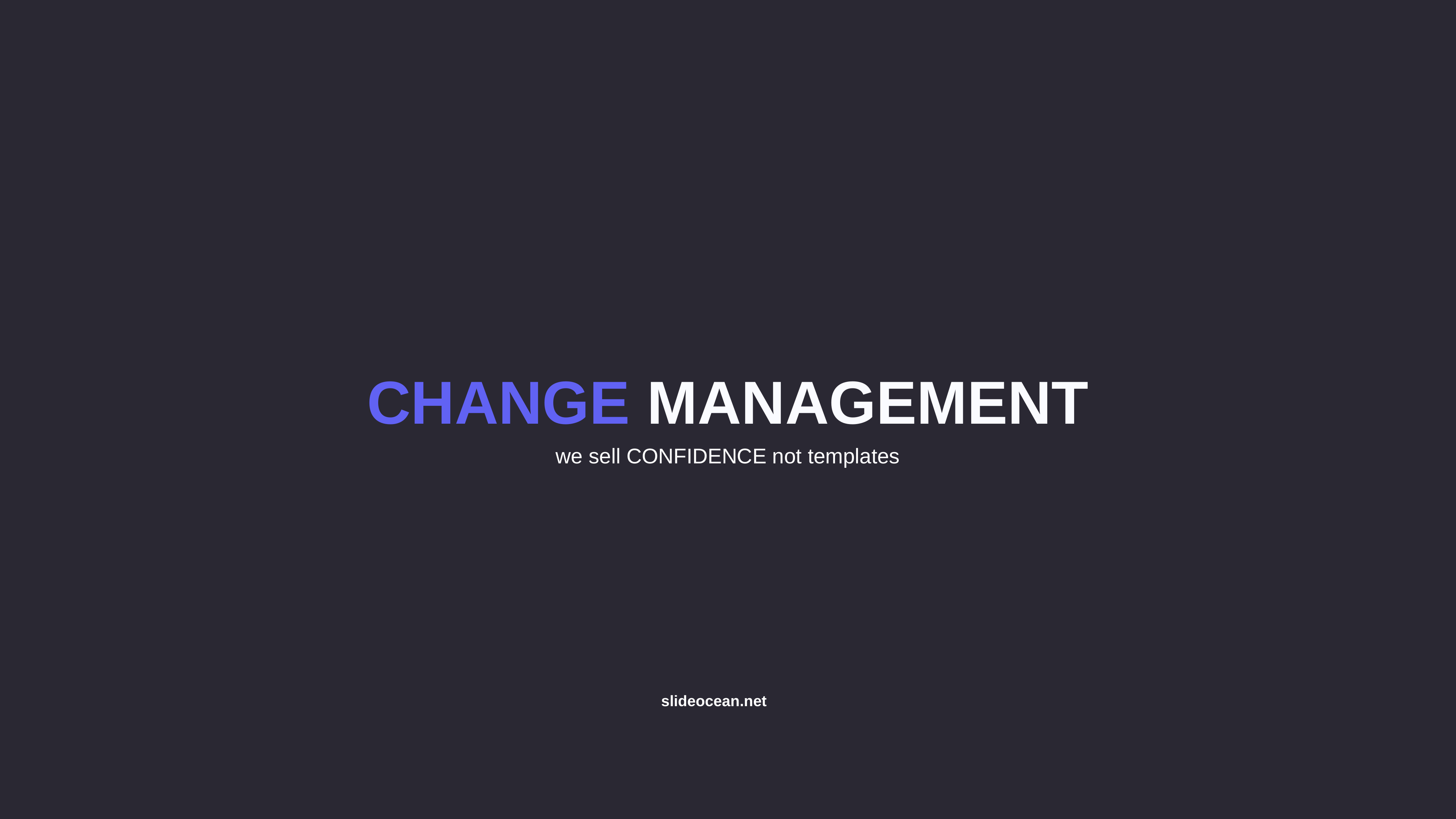

Hỗ trợ thực hành để có khả năng áp dụng thay đổi.
Cung cấp thông tin, hướng dẫn và kỹ năng cần thiết.
4
3
ABILITY
5
KNOWLEDGE
IMPLEMENTATION
CHANGE MANAGEMENT
Triển khai thay đổi trong thực tế, theo kế hoạch.
Khuyến khích, tạo động lực để họ sẵn sàng tham gia.
we sell CONFIDENCE not templates
2
DESIRE
6
REINFORCEMENT
Duy trì, ghi nhận, và chuẩn hóa để đảm bảo thay đổi bền vững.
Giúp mọi người hiểu tại sao cần thay đổi.
slideocean.net
1
AWARENESS